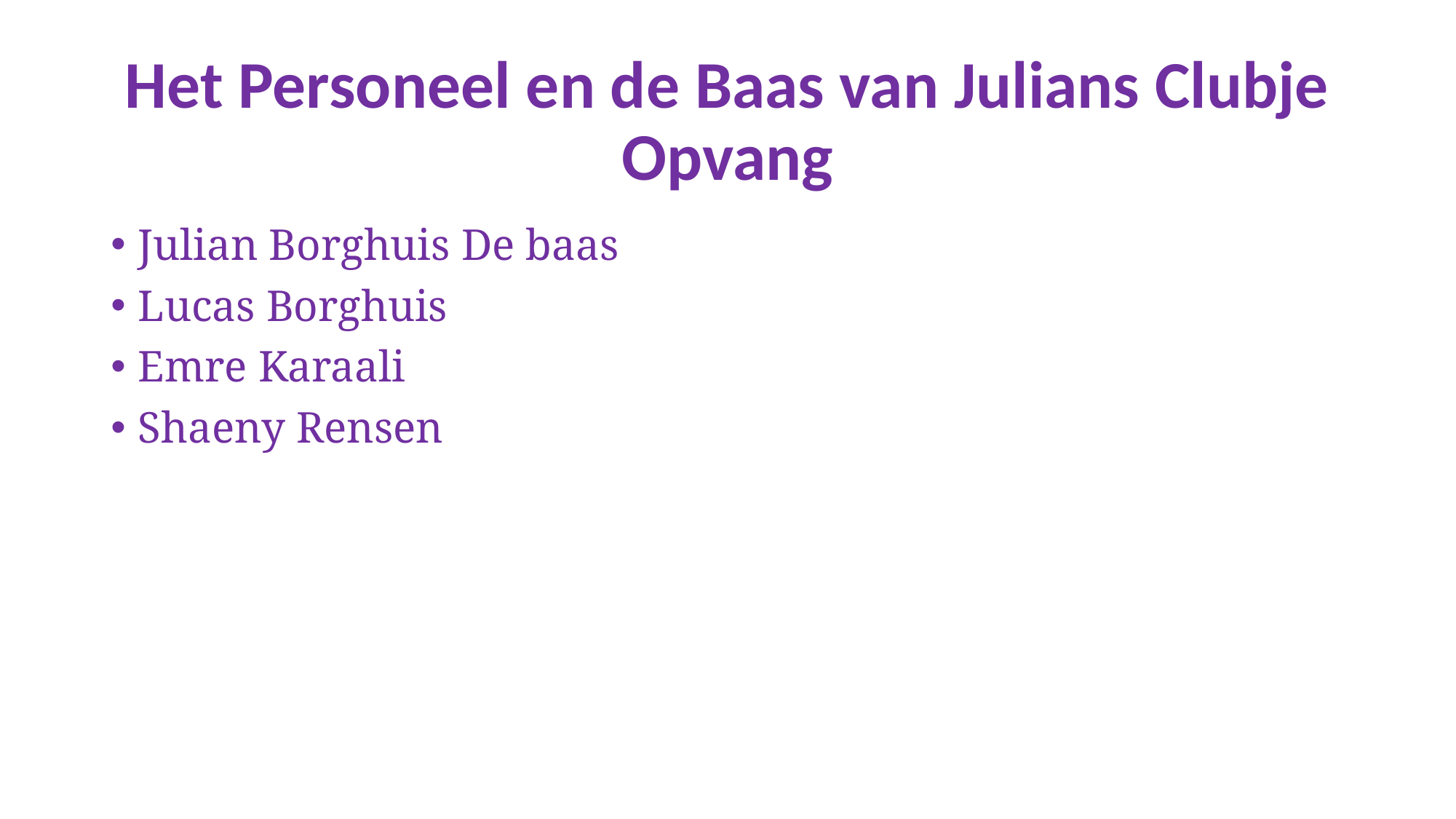

# Het Personeel en de Baas van Julians Clubje Opvang
Julian Borghuis De baas
Lucas Borghuis
Emre Karaali
Shaeny Rensen